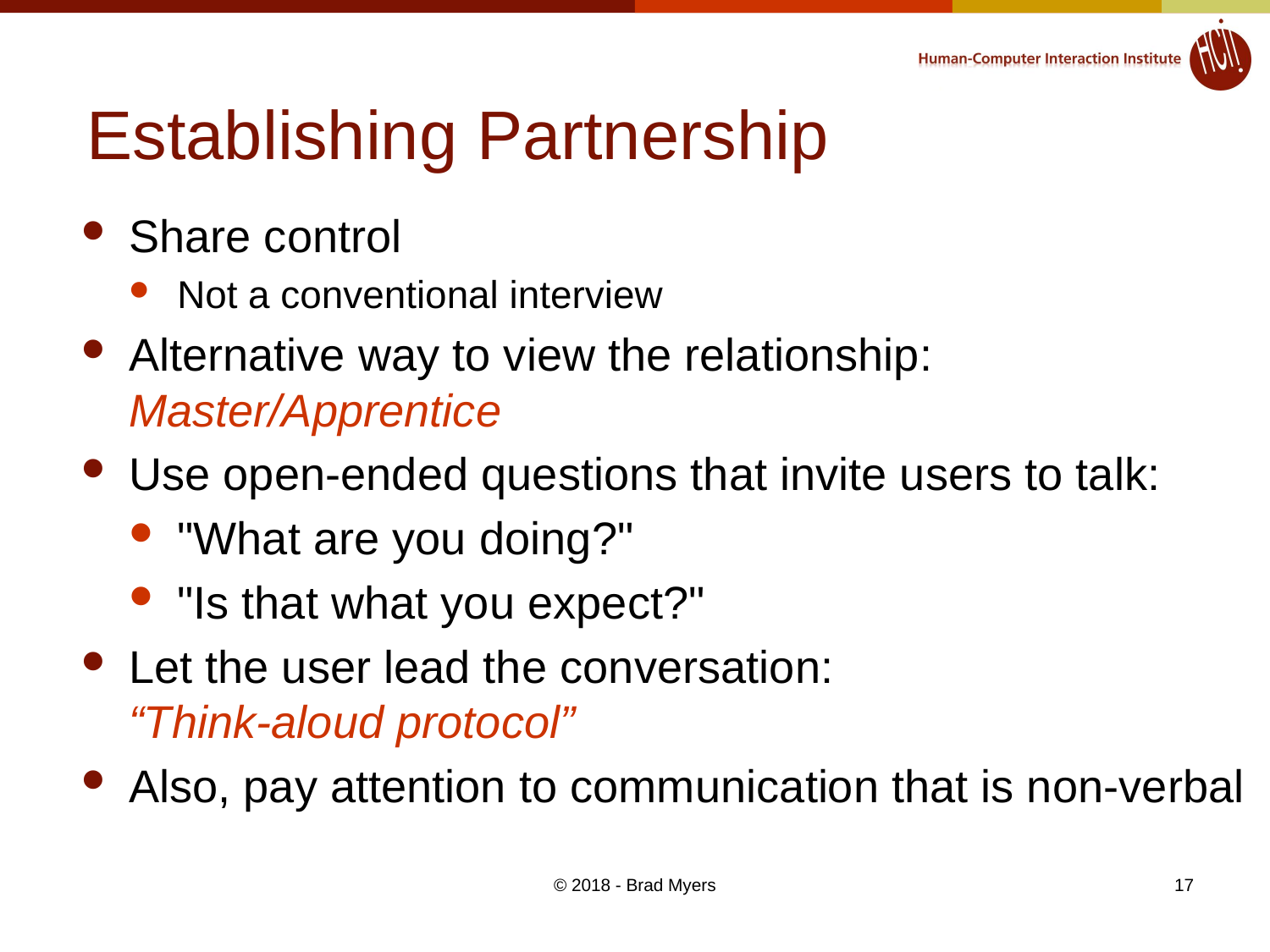

# Establishing Partnership
Share control
Not a conventional interview
Alternative way to view the relationship:
Master/Apprentice
Use open-ended questions that invite users to talk:
"What are you doing?"
"Is that what you expect?"
Let the user lead the conversation:
“Think-aloud protocol”
Also, pay attention to communication that is non-verbal
© 2018 - Brad Myers
17